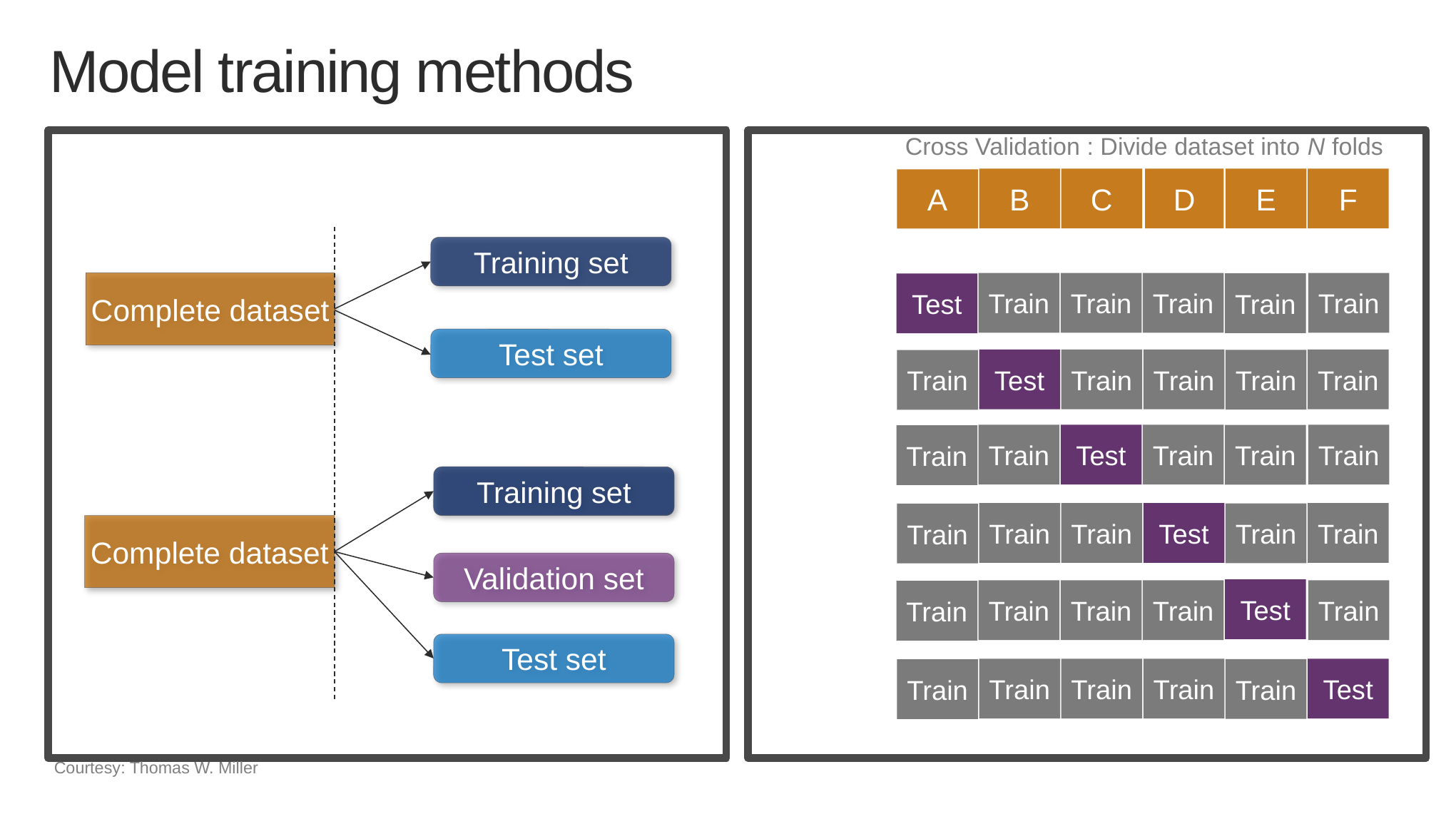

# Model training methods
Cross Validation : Divide dataset into N folds

Sampling & Scaling
B
C
D
E
F
A
Two-Way partitioning
Training set
Complete dataset
Iteration 1
Train
Train
Train
Train
Train
Test
Test set
Train
Train
Train
Test
Train
Train
Iteration 2
Train
Train
Test
Train
Train
Train
Iteration 3
Three-Way partitioning
Training set
Train
Test
Train
Train
Train
Train
Iteration 4
Complete dataset
Validation set
Test
Train
Train
Train
Train
Train
Iteration 5
Test set
Test
Train
Train
Train
Train
Train
Iteration 6
Courtesy: Thomas W. Miller